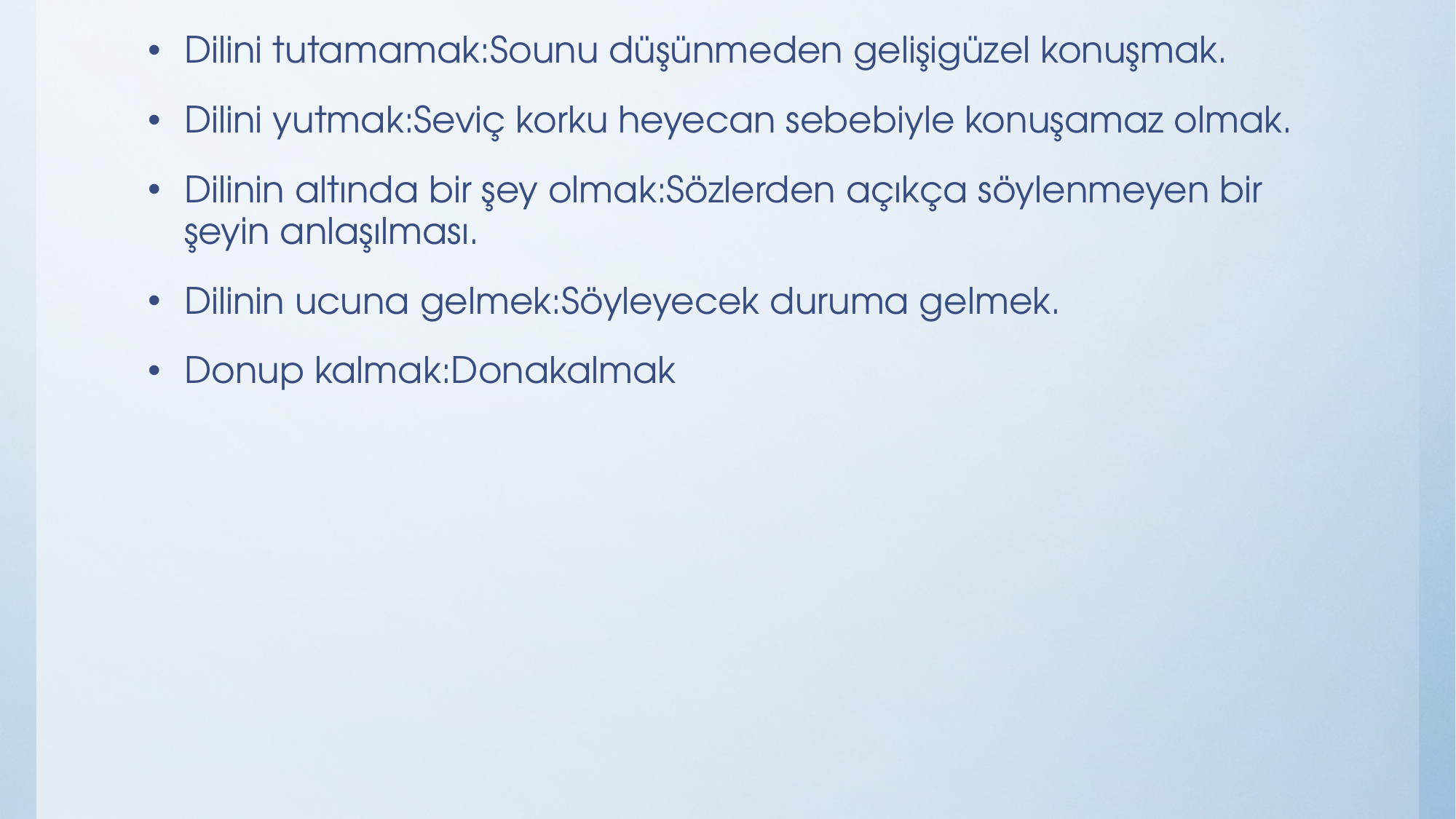

#
Dilini tutamamak:Sounu düşünmeden gelişigüzel konuşmak.
Dilini yutmak:Seviç korku heyecan sebebiyle konuşamaz olmak.
Dilinin altında bir şey olmak:Sözlerden açıkça söylenmeyen bir şeyin anlaşılması.
Dilinin ucuna gelmek:Söyleyecek duruma gelmek.
Donup kalmak:Donakalmak